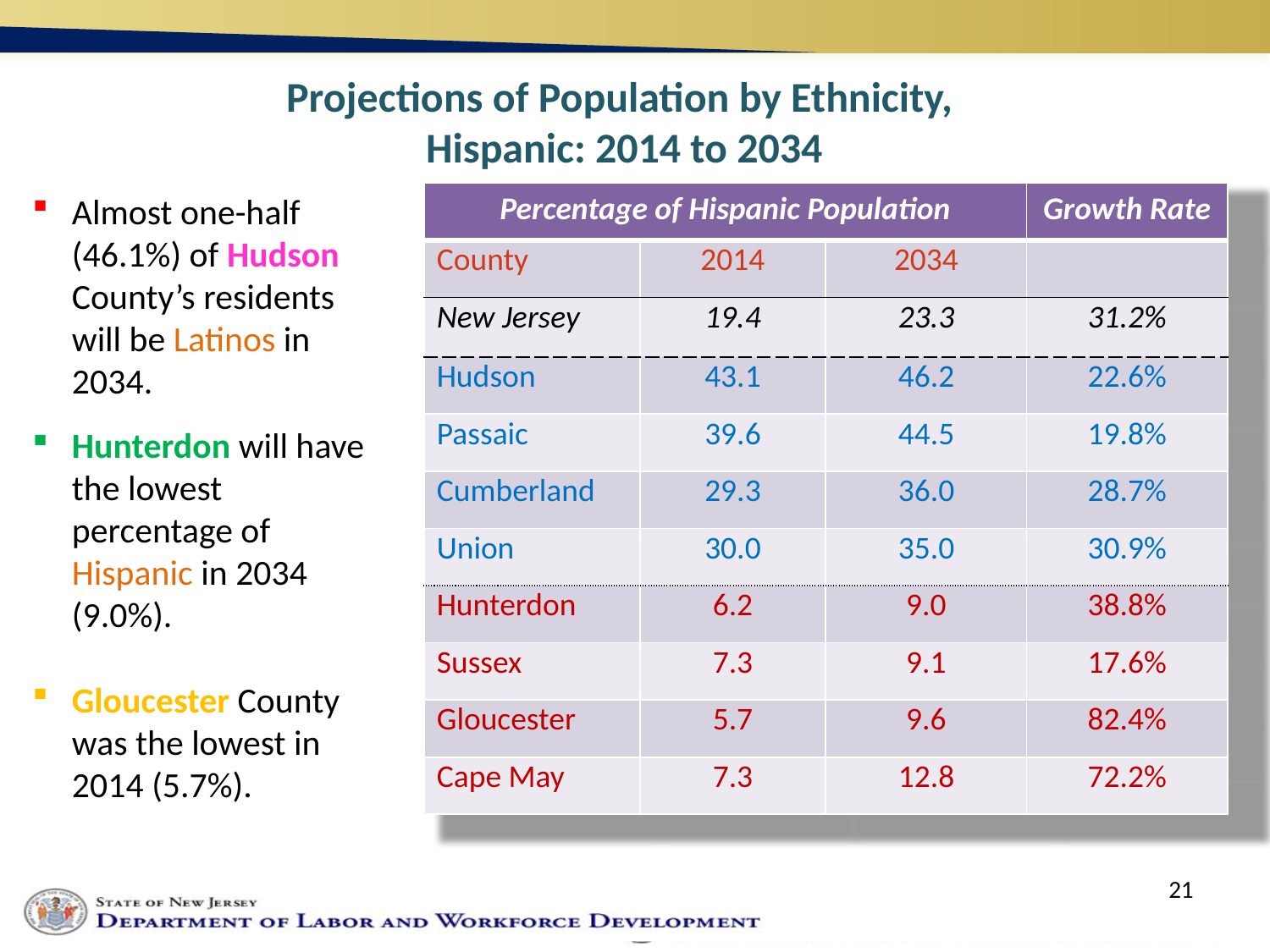

Projections of Population by Ethnicity,
Hispanic: 2014 to 2034
Almost one-half (46.1%) of Hudson County’s residents will be Latinos in 2034.
| Percentage of Hispanic Population |  |  | Growth Rate |
| --- | --- | --- | --- |
| County | 2014 | 2034 |  |
| New Jersey | 19.4 | 23.3 | 31.2% |
| Hudson | 43.1 | 46.2 | 22.6% |
| Passaic | 39.6 | 44.5 | 19.8% |
| Cumberland | 29.3 | 36.0 | 28.7% |
| Union | 30.0 | 35.0 | 30.9% |
| Hunterdon | 6.2 | 9.0 | 38.8% |
| Sussex | 7.3 | 9.1 | 17.6% |
| Gloucester | 5.7 | 9.6 | 82.4% |
| Cape May | 7.3 | 12.8 | 72.2% |
Hunterdon will have the lowest percentage of Hispanic in 2034 (9.0%).

Gloucester County was the lowest in 2014 (5.7%).
21